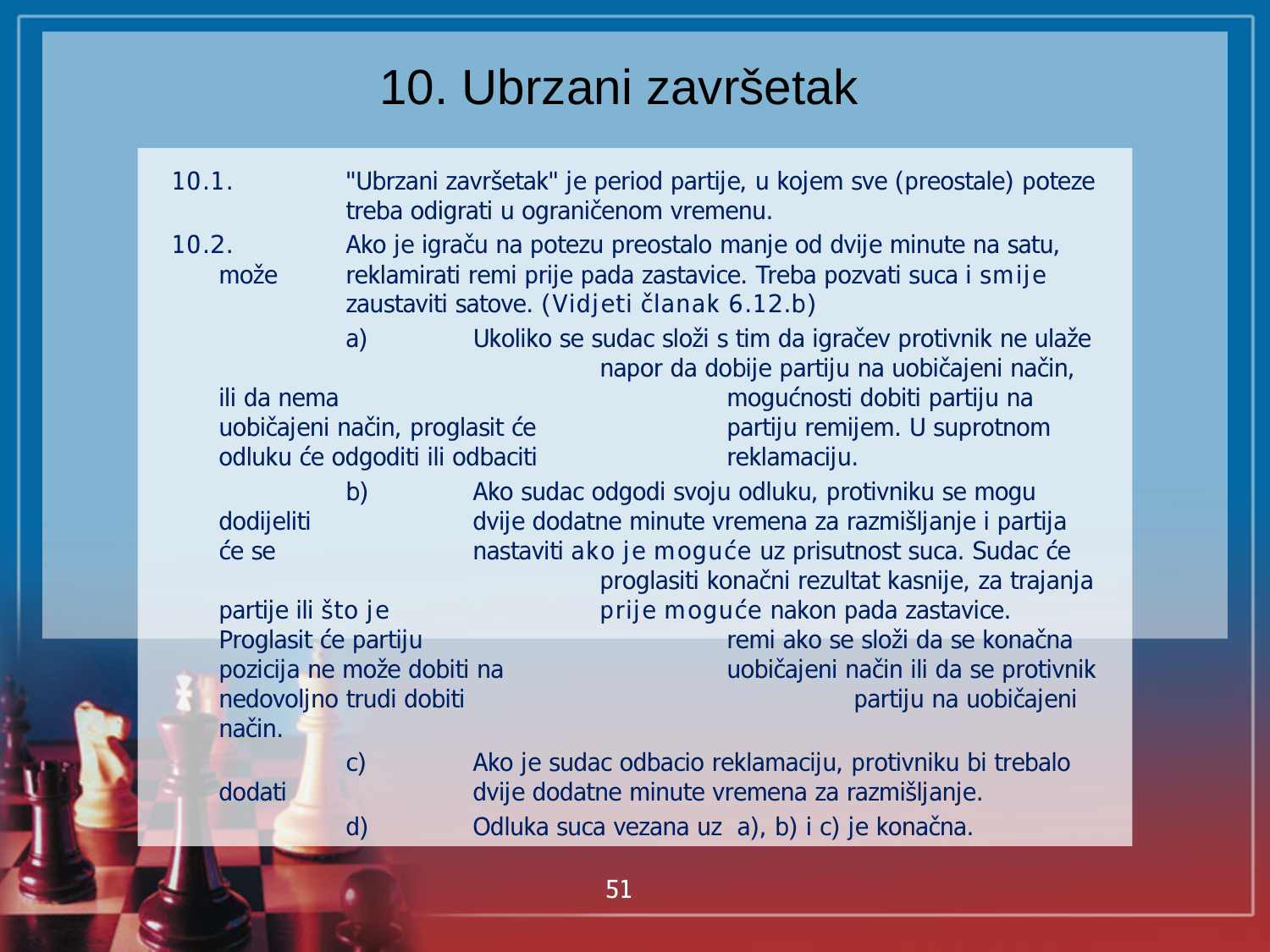

# 10. Ubrzani završetak
10.1.	"Ubrzani završetak" je period partije, u kojem sve (preostale) poteze 	treba odigrati u ograničenom vremenu.
10.2.	Ako je igraču na potezu preostalo manje od dvije minute na satu, može 	reklamirati remi prije pada zastavice. Treba pozvati suca i smije 	zaustaviti satove. (Vidjeti članak 6.12.b)
		a)	Ukoliko se sudac složi s tim da igračev protivnik ne ulaže 			napor da dobije partiju na uobičajeni način, ili da nema 			mogućnosti dobiti partiju na uobičajeni način, proglasit će 		partiju remijem. U suprotnom odluku će odgoditi ili odbaciti 		reklamaciju.
		b)	Ako sudac odgodi svoju odluku, protivniku se mogu dodijeliti 		dvije dodatne minute vremena za razmišljanje i partija će se 		nastaviti ako je moguće uz prisutnost suca. Sudac će 			proglasiti konačni rezultat kasnije, za trajanja partije ili što je 		prije moguće nakon pada zastavice. Proglasit će partiju 			remi ako se složi da se konačna pozicija ne može dobiti na 		uobičajeni način ili da se protivnik nedovoljno trudi dobiti 			partiju na uobičajeni način.
		c)	Ako je sudac odbacio reklamaciju, protivniku bi trebalo dodati 		dvije dodatne minute vremena za razmišljanje.
		d)	Odluka suca vezana uz  a), b) i c) je konačna.
51